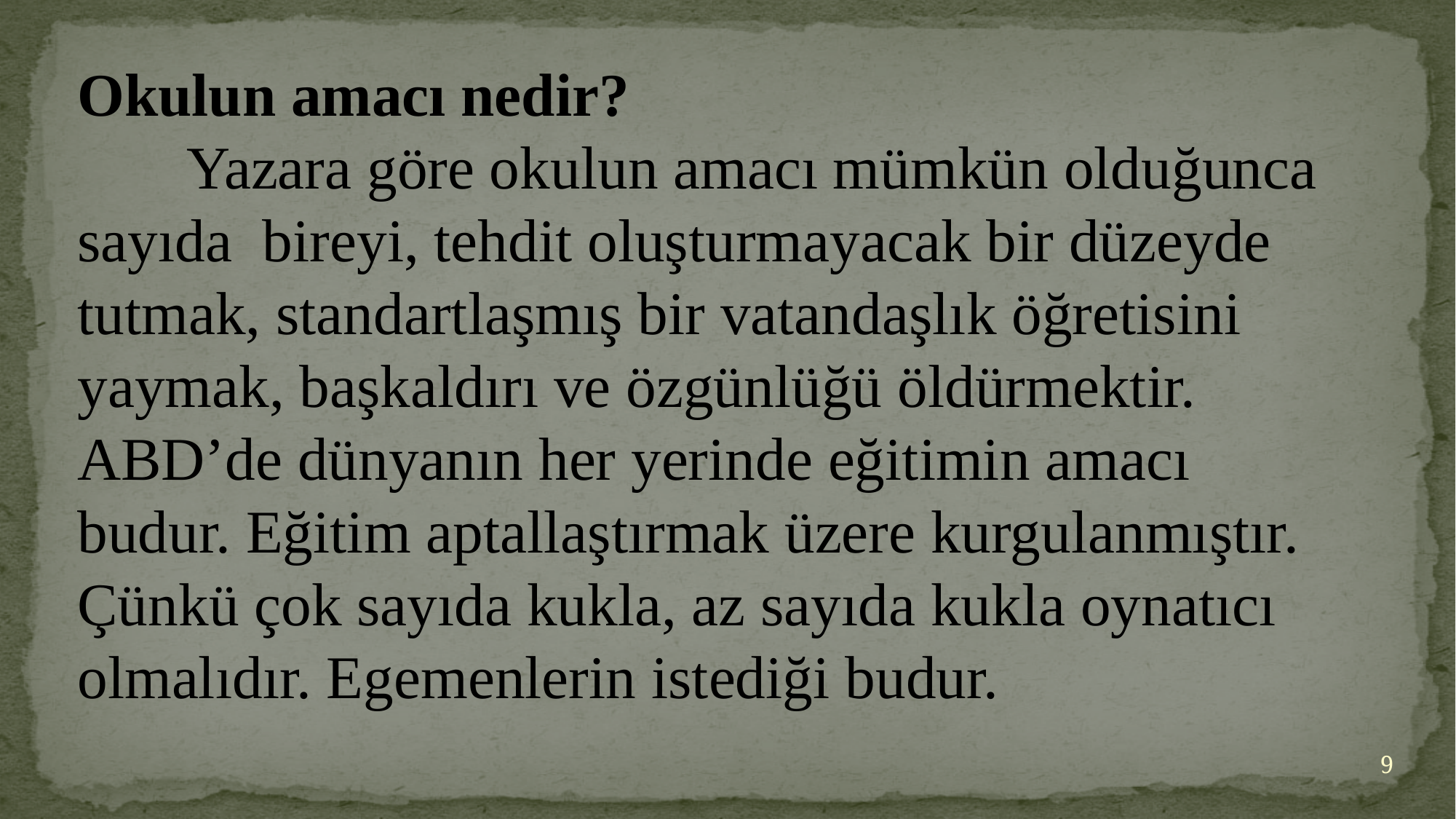

Okulun amacı nedir?
	Yazara göre okulun amacı mümkün olduğunca  sayıda  bireyi, tehdit oluşturmayacak bir düzeyde tutmak, standartlaşmış bir vatandaşlık öğretisini yaymak, başkaldırı ve özgünlüğü öldürmektir. ABD’de dünyanın her yerinde eğitimin amacı budur. Eğitim aptallaştırmak üzere kurgulanmıştır. Çünkü çok sayıda kukla, az sayıda kukla oynatıcı olmalıdır. Egemenlerin istediği budur.
9